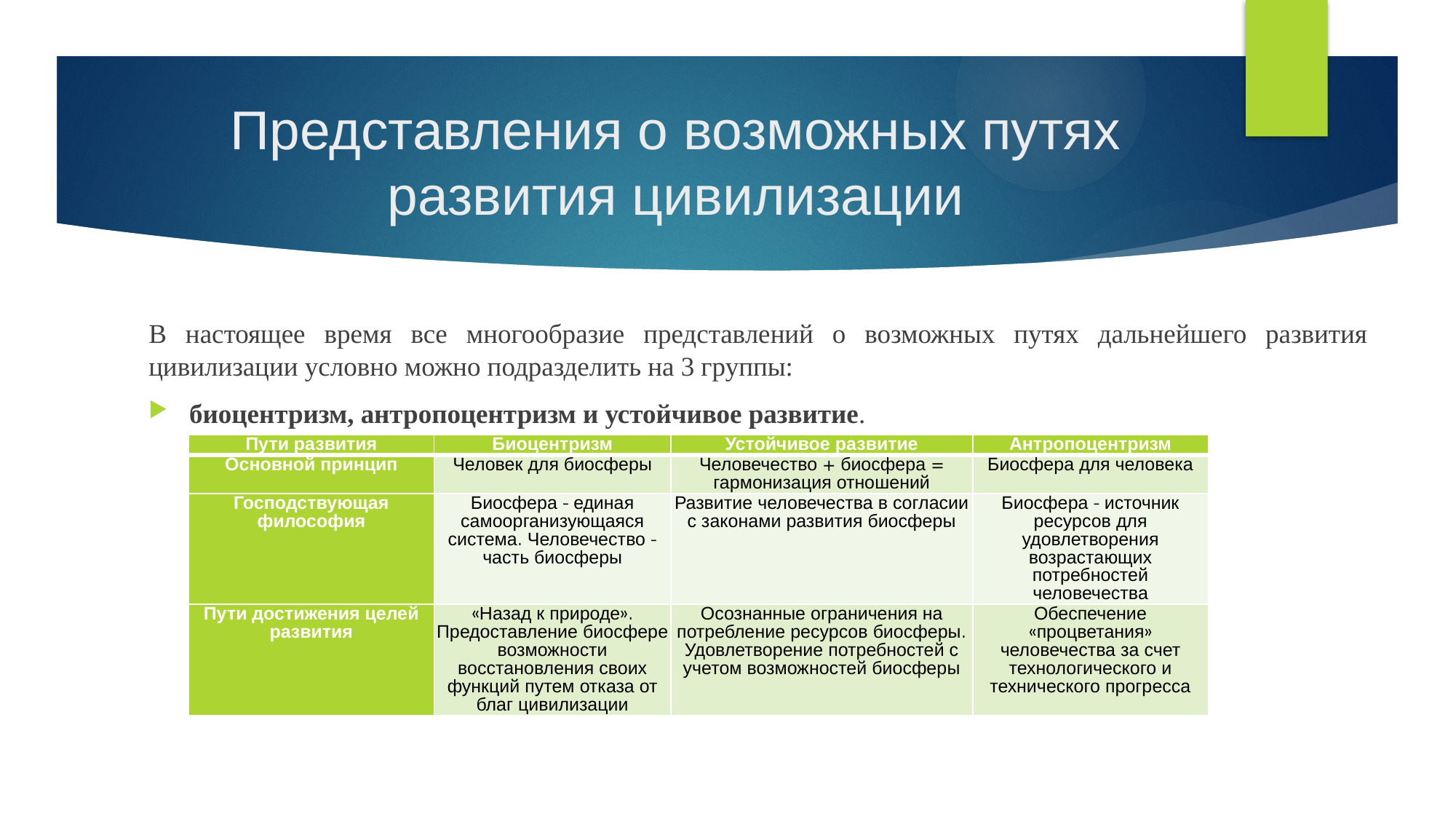

# Представления о возможных путях развития цивилизации
В настоящее время все многообразие представлений о возможных путях дальнейшего развития цивилизации условно можно подразделить на 3 группы:
биоцентризм, антропоцентризм и устойчивое развитие.

| Пути развития | Биоцентризм | Устойчивое развитие | Антропоцентризм |
| --- | --- | --- | --- |
| Основной принцип | Человек для биосферы | Человечество + биосфера = гармонизация отношений | Биосфера для человека |
| Господствующая философия | Биосфера - единая самоорганизующаяся система. Человечество - часть биосферы | Развитие человечества в согласии с законами развития биосферы | Биосфера - источник ресурсов для удовлетворения возрастающих потребностей человечества |
| Пути достижения целей развития | «Назад к природе». Предоставление биосфере возможности восстановления своих функций путем отказа от благ цивилизации | Осознанные ограничения на потребление ресурсов биосферы. Удовлетворение потребностей с учетом возможностей биосферы | Обеспечение «процветания» человечества за счет технологического и технического прогресса |